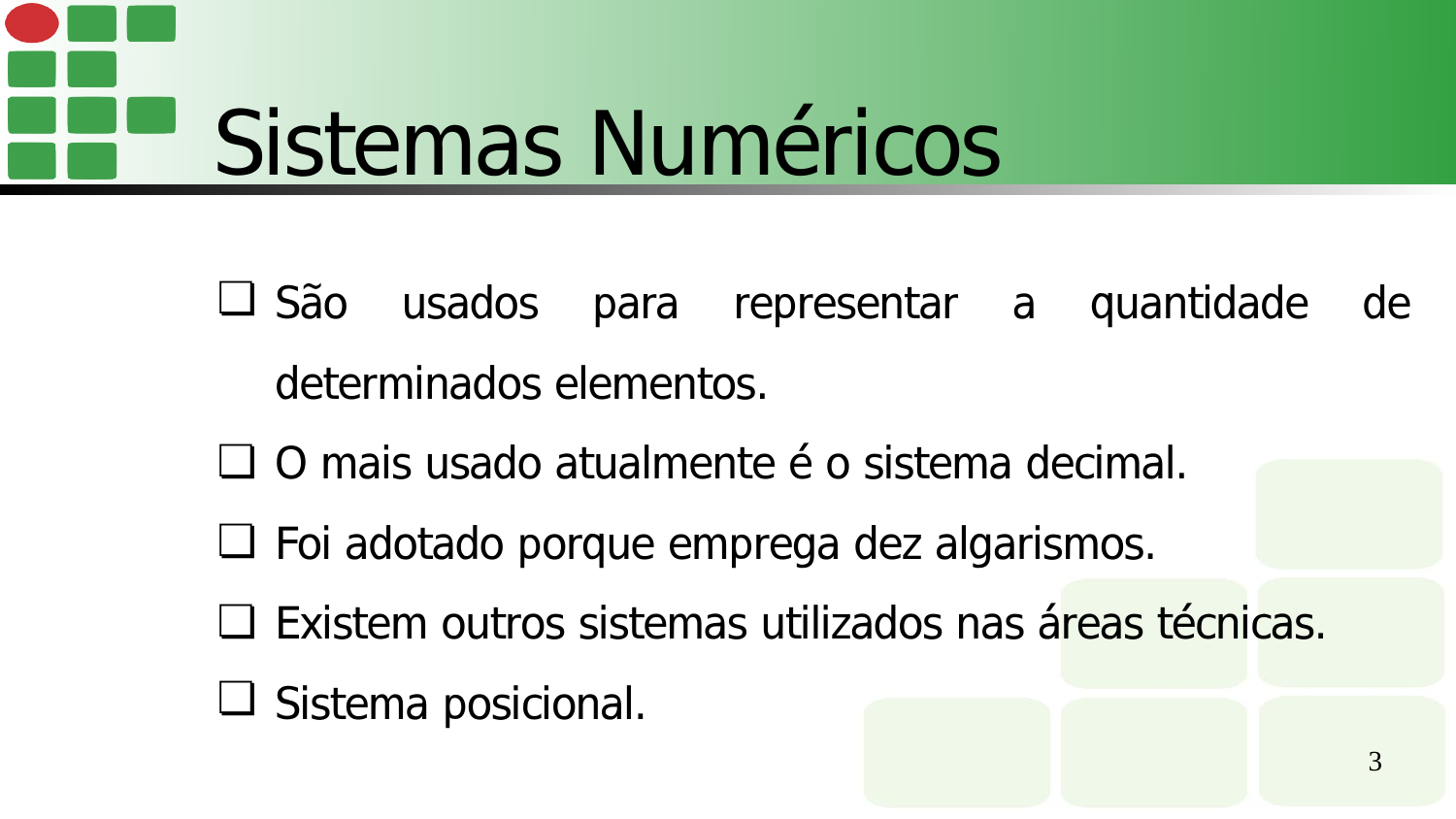

Sistemas Numéricos
São usados para representar a quantidade de determinados elementos.
O mais usado atualmente é o sistema decimal.
Foi adotado porque emprega dez algarismos.
Existem outros sistemas utilizados nas áreas técnicas.
Sistema posicional.
3